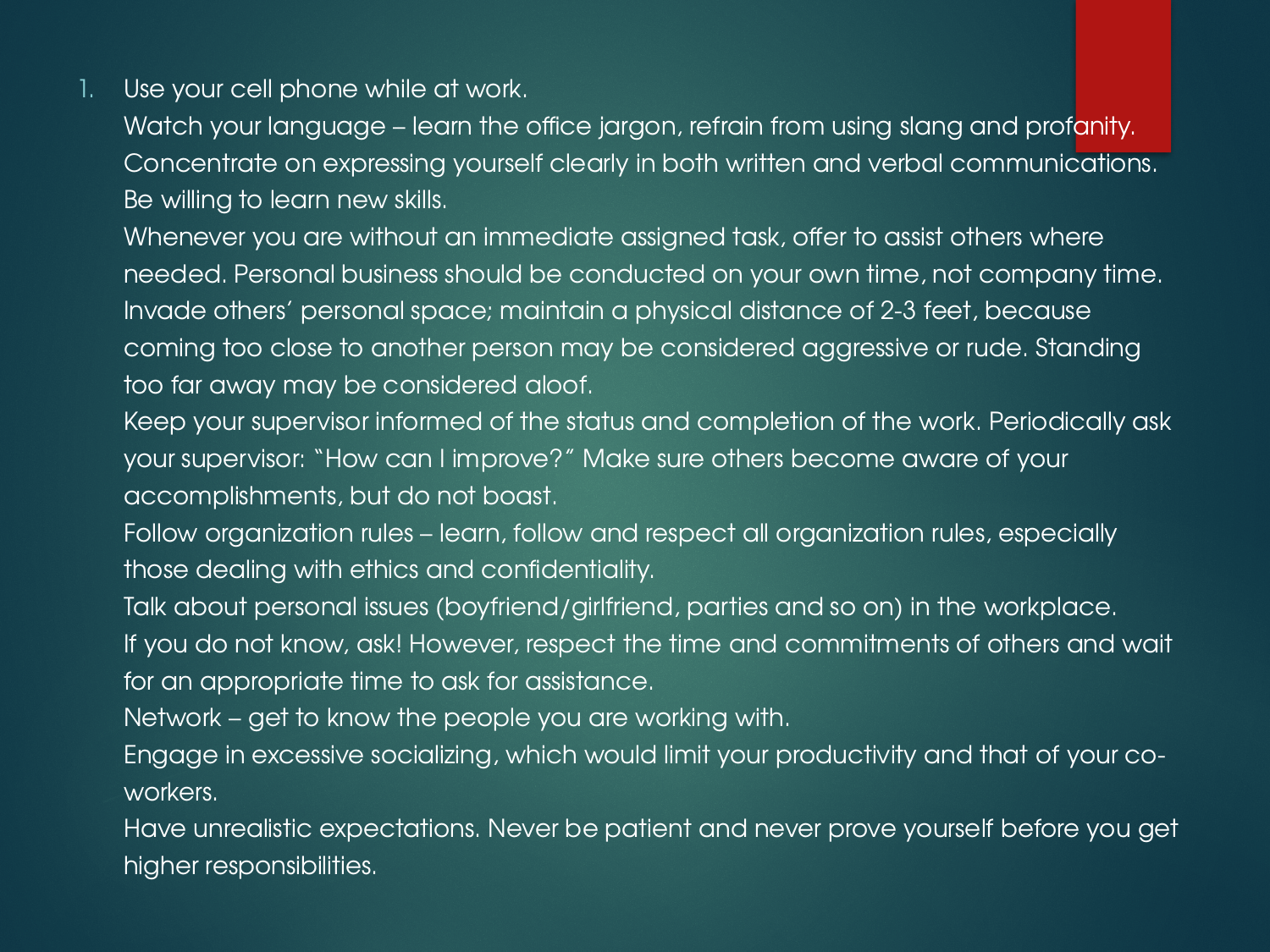

Use your cell phone while at work.
Watch your language – learn the office jargon, refrain from using slang and profanity. Concentrate on expressing yourself clearly in both written and verbal communications.
Be willing to learn new skills.
Whenever you are without an immediate assigned task, offer to assist others where needed. Personal business should be conducted on your own time, not company time.
Invade others’ personal space; maintain a physical distance of 2-3 feet, because coming too close to another person may be considered aggressive or rude. Standing too far away may be considered aloof.
Keep your supervisor informed of the status and completion of the work. Periodically ask your supervisor: “How can I improve?” Make sure others become aware of your accomplishments, but do not boast.
Follow organization rules – learn, follow and respect all organization rules, especially those dealing with ethics and confidentiality.
Talk about personal issues (boyfriend/girlfriend, parties and so on) in the workplace.
If you do not know, ask! However, respect the time and commitments of others and wait for an appropriate time to ask for assistance.
Network – get to know the people you are working with.
Engage in excessive socializing, which would limit your productivity and that of your co-workers.
Have unrealistic expectations. Never be patient and never prove yourself before you get higher responsibilities.